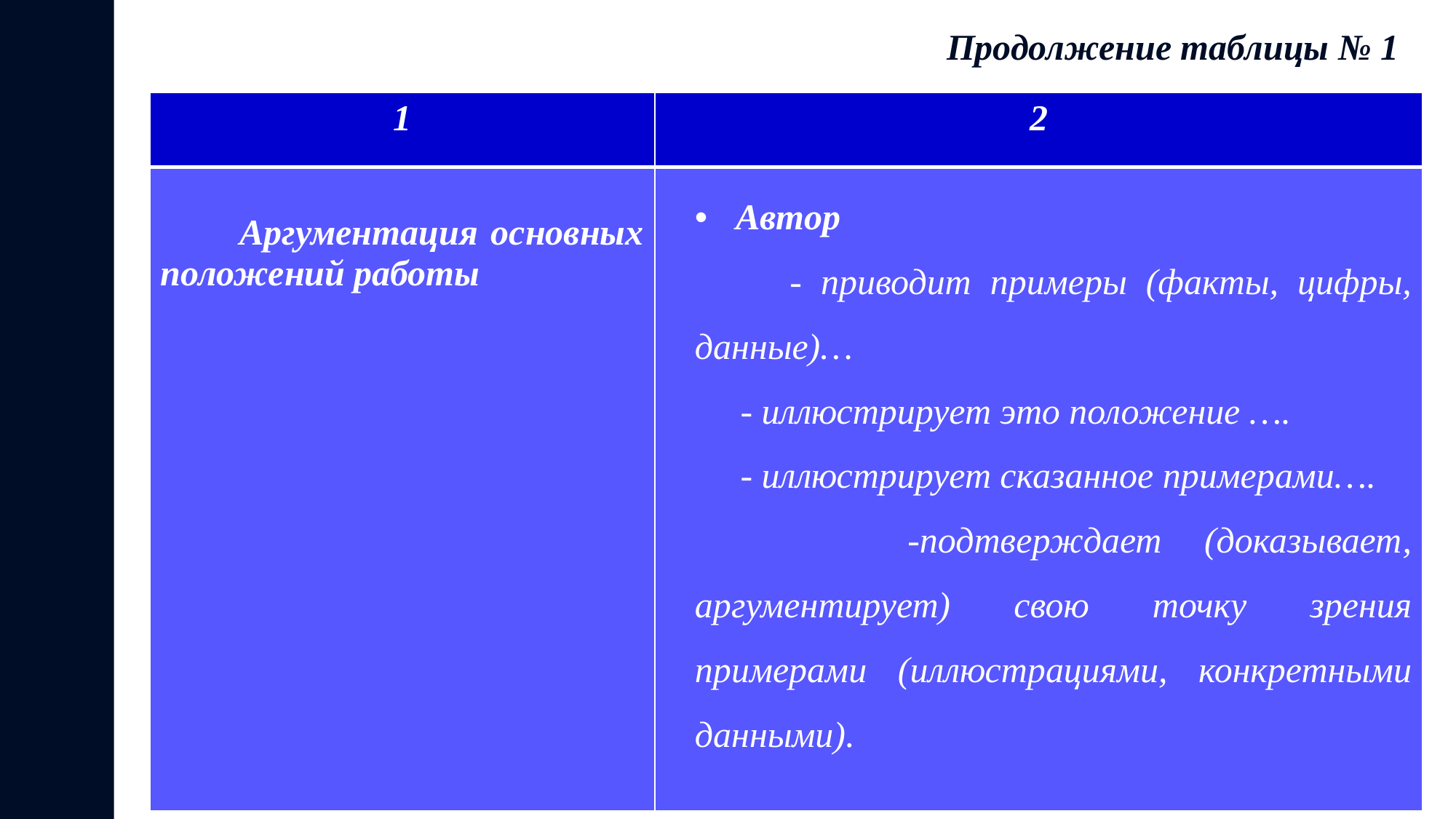

Продолжение таблицы № 1
| 1 | 2 |
| --- | --- |
| Аргументация основных положений работы | Автор - приводит примеры (факты, цифры, данные)… - иллюстрирует это положение …. - иллюстрирует сказанное примерами…. -подтверждает (доказывает, аргументирует) свою точку зрения примерами (иллюстрациями, конкретными данными). |